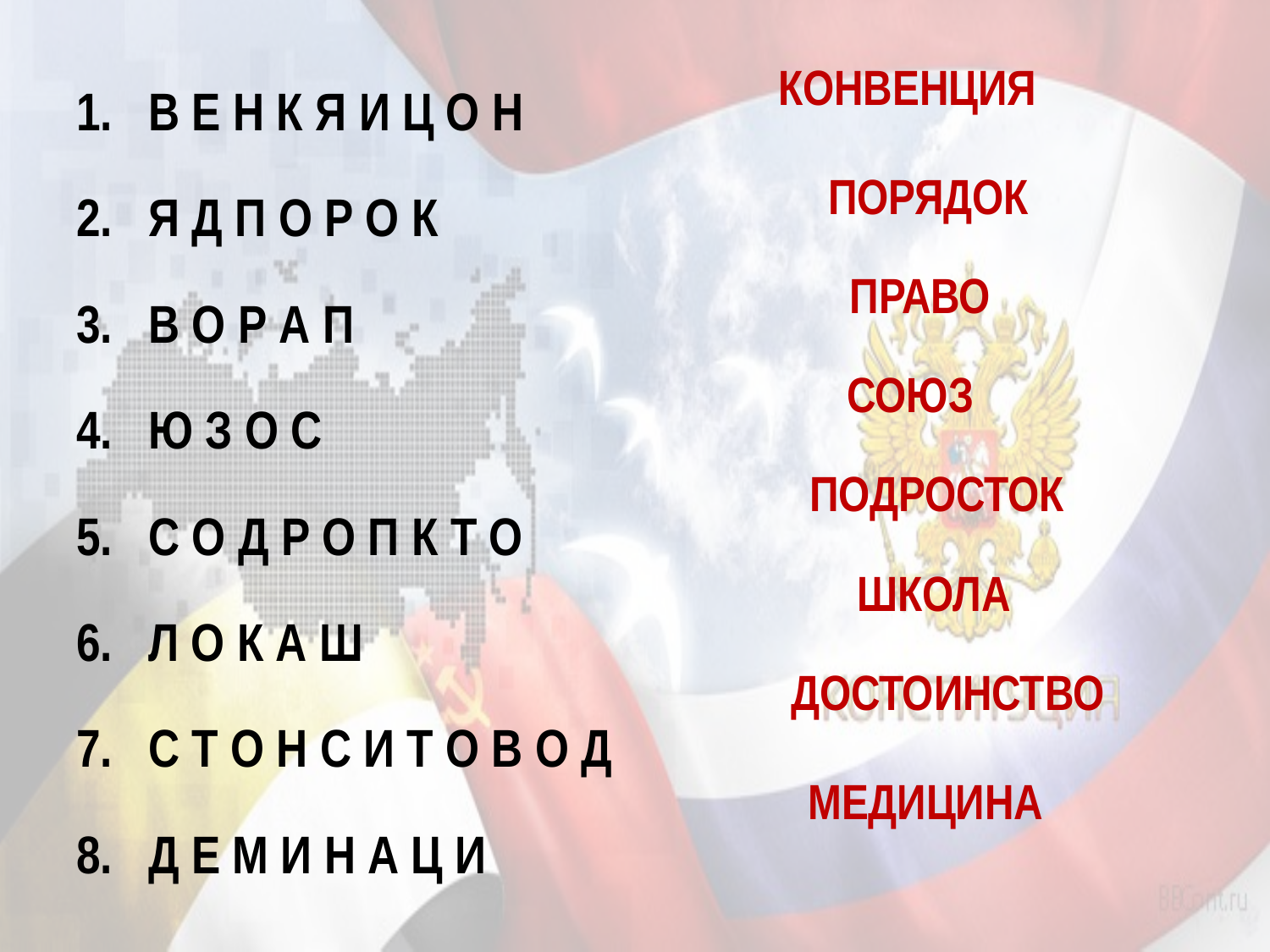

В Е Н К Я И Ц О Н
Я Д П О Р О К
В О Р А П
Ю З О С
С О Д Р О П К Т О
Л О К А Ш
С Т О Н С И Т О В О Д
Д Е М И Н А Ц И

КОНВЕНЦИЯ
ПОРЯДОК
ПРАВО
СОЮЗ
ПОДРОСТОК
ШКОЛА
ДОСТОИНСТВО
МЕДИЦИНА